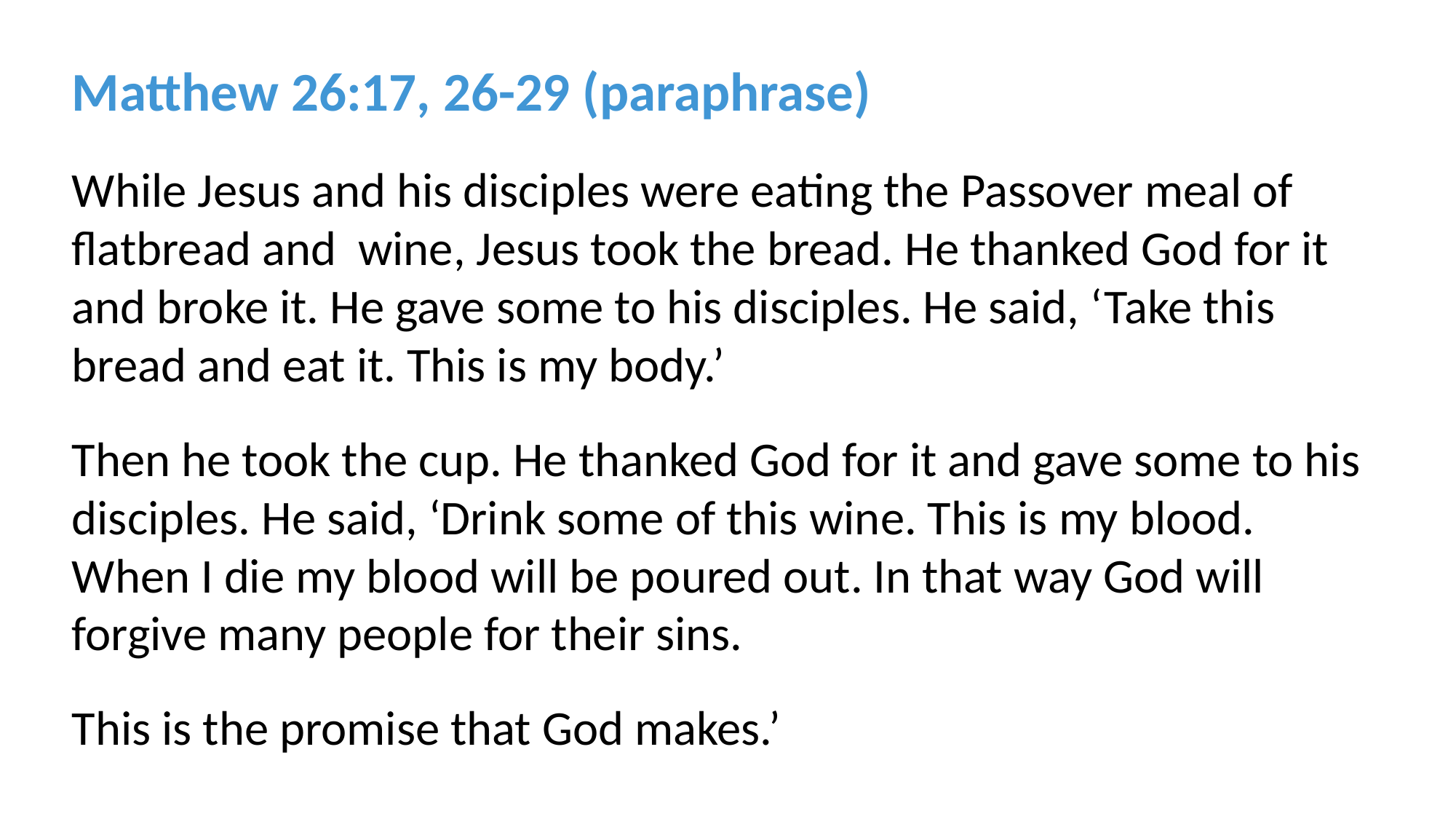

Matthew 26:17, 26-29 (paraphrase)
While Jesus and his disciples were eating the Passover meal of flatbread and  wine, Jesus took the bread. He thanked God for it and broke it. He gave some to his disciples. He said, ‘Take this bread and eat it. This is my body.’
Then he took the cup. He thanked God for it and gave some to his disciples. He said, ‘Drink some of this wine. This is my blood. When I die my blood will be poured out. In that way God will forgive many people for their sins.
This is the promise that God makes.’